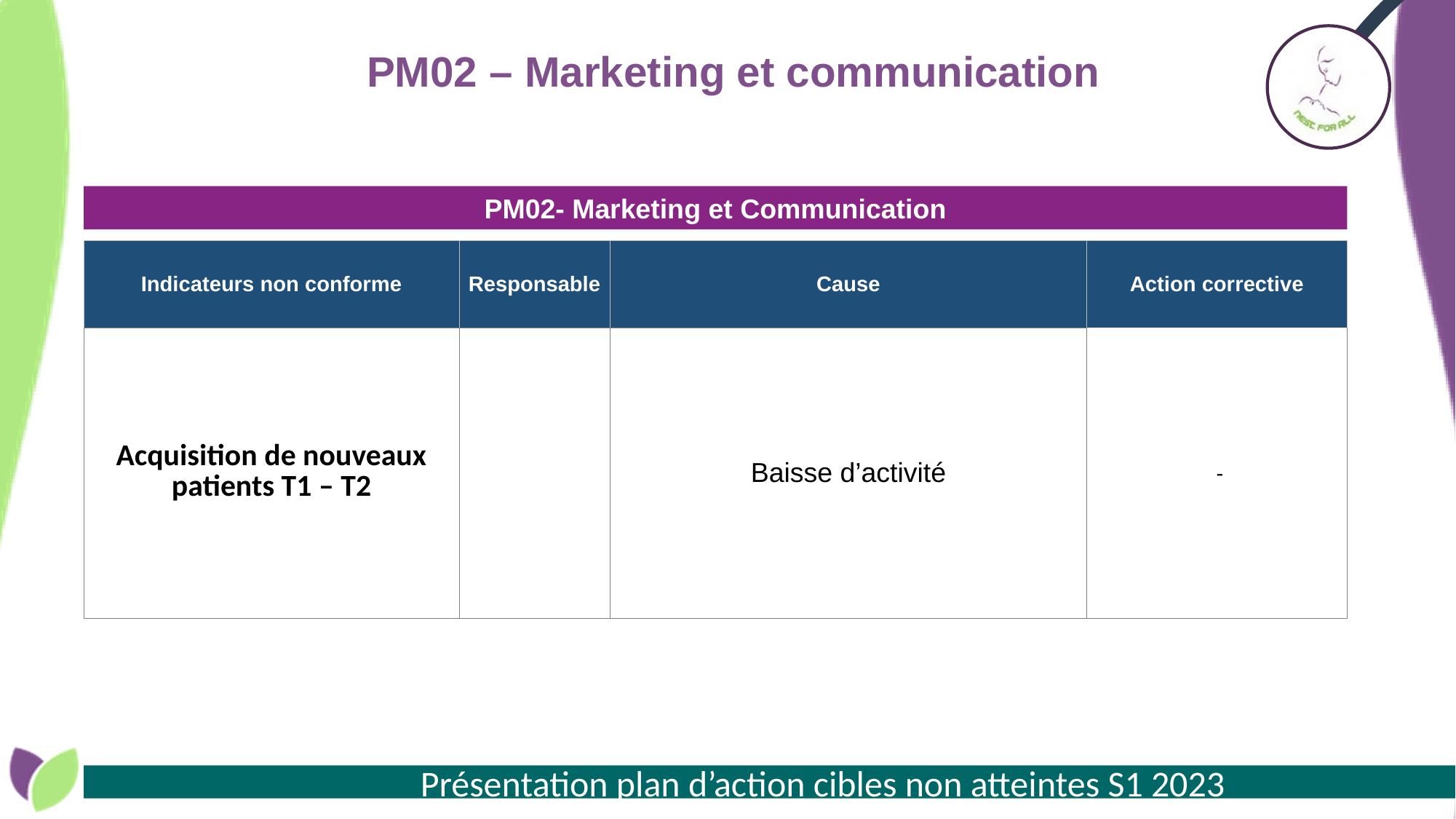

# PM02 – Marketing et communication
PM02- Marketing et Communication
| Indicateurs non conforme | Responsable | Cause | Action corrective |
| --- | --- | --- | --- |
| Acquisition de nouveaux patients T1 – T2 |  | Baisse d’activité | - |
 Présentation plan d’action cibles non atteintes S1 2023